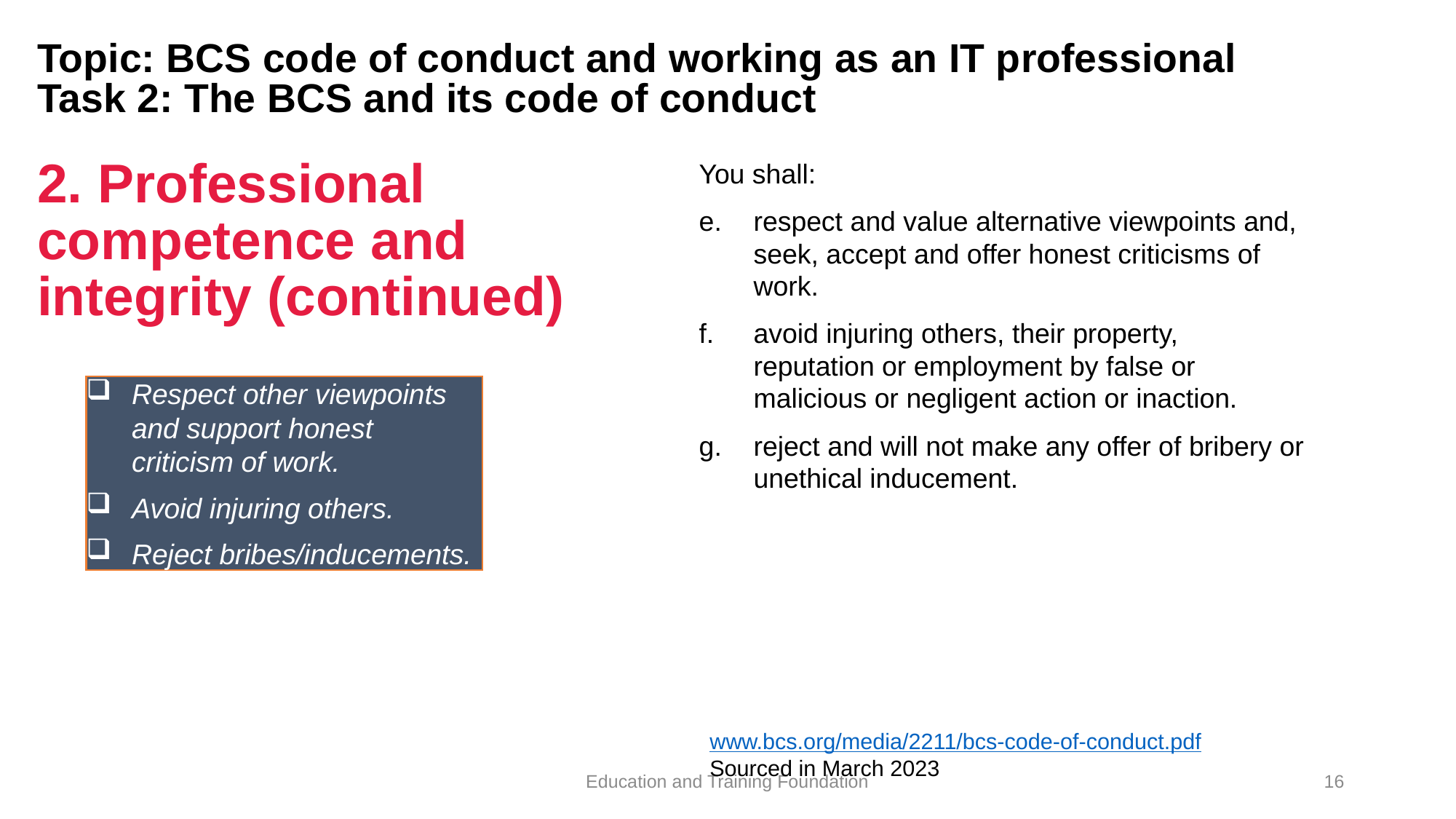

# Topic: BCS code of conduct and working as an IT professional Task 2: The BCS and its code of conduct
2. Professional competence and integrity (continued)
You shall:
respect and value alternative viewpoints and, seek, accept and offer honest criticisms of work.
avoid injuring others, their property, reputation or employment by false or malicious or negligent action or inaction.
reject and will not make any offer of bribery or unethical inducement.
Respect other viewpoints and support honest criticism of work.
Avoid injuring others.
Reject bribes/inducements.
www.bcs.org/media/2211/bcs-code-of-conduct.pdf
Sourced in March 2023
Education and Training Foundation
16